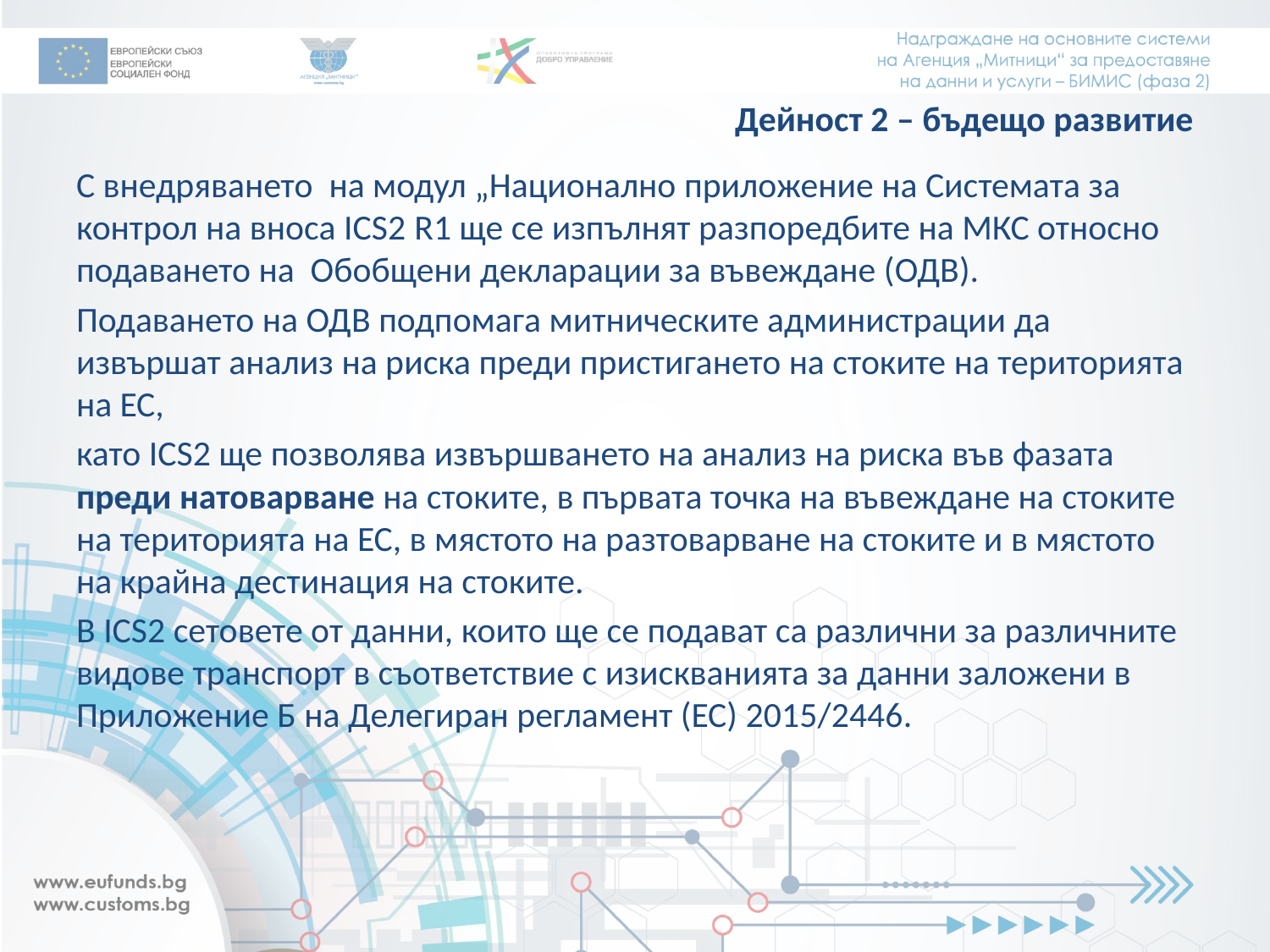

# Дейност 2 – бъдещо развитие
С внедряването  на модул „Национално приложение на Системата за контрол на вноса ICS2 R1 ще се изпълнят разпоредбите на МКС относно подаването на  Обобщени декларации за въвеждане (ОДВ).
Подаването на ОДВ подпомага митническите администрации да извършат анализ на риска преди пристигането на стоките на територията на ЕС,
като ICS2 ще позволява извършването на анализ на риска във фазата преди натоварване на стоките, в първата точка на въвеждане на стоките на територията на ЕС, в мястото на разтоварване на стоките и в мястото на крайна дестинация на стоките.
В ICS2 сетовете от данни, които ще се подават са различни за различните видове транспорт в съответствие с изискванията за данни заложени в Приложение Б на Делегиран регламент (ЕС) 2015/2446.